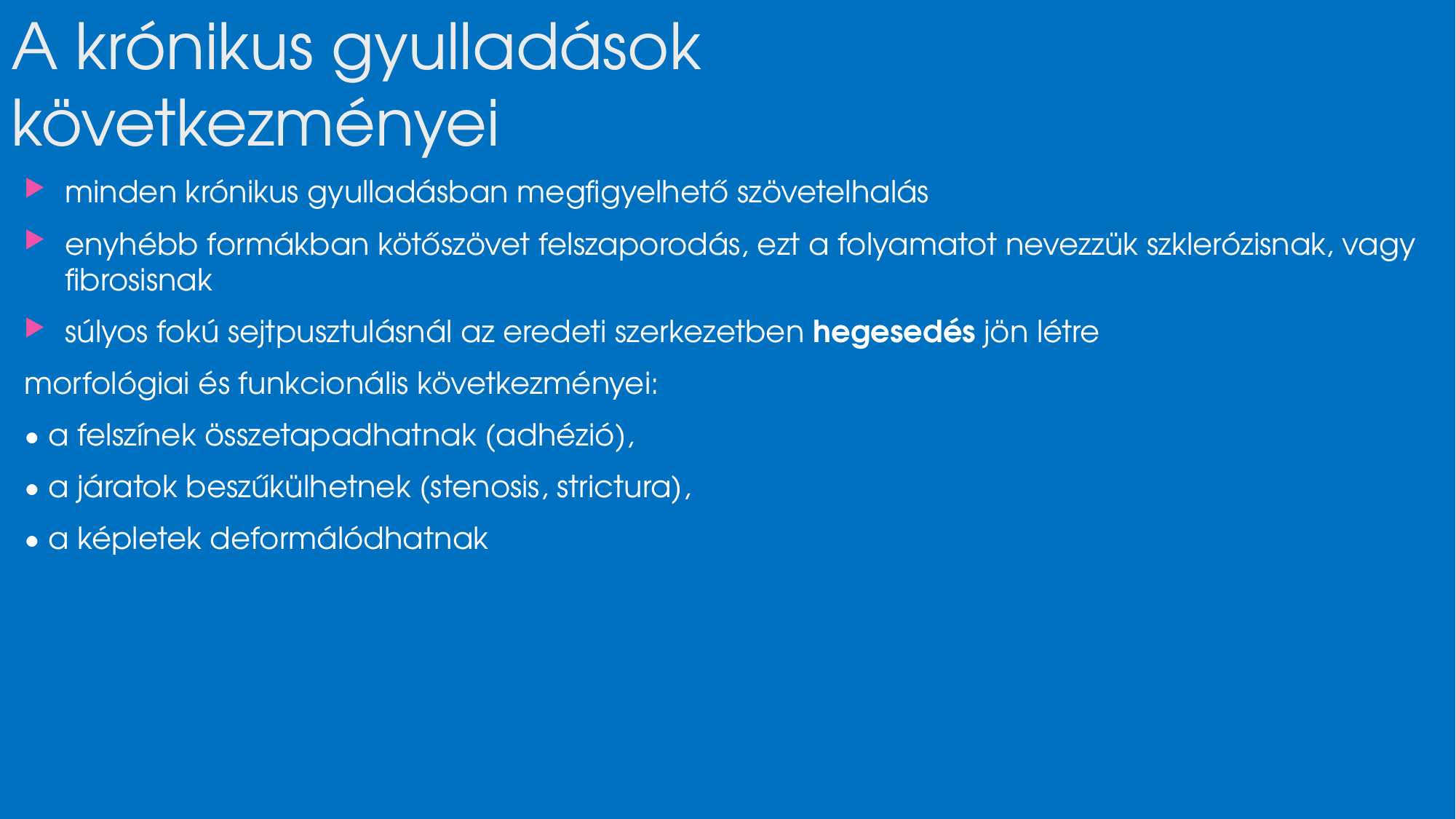

# A krónikus gyulladások következményei
minden krónikus gyulladásban megfigyelhető szövetelhalás
enyhébb formákban kötőszövet felszaporodás, ezt a folyamatot nevezzük szklerózisnak, vagy fibrosisnak
sú­lyos fokú sejtpusztulásnál az eredeti szerkezetben hegesedés jön létre
morfológiai és funkcionális következményei:
• a felszínek összetapadhatnak (adhézió),
• a járatok beszűkülhetnek (stenosis, strictura),
• a képletek deformálódhatnak